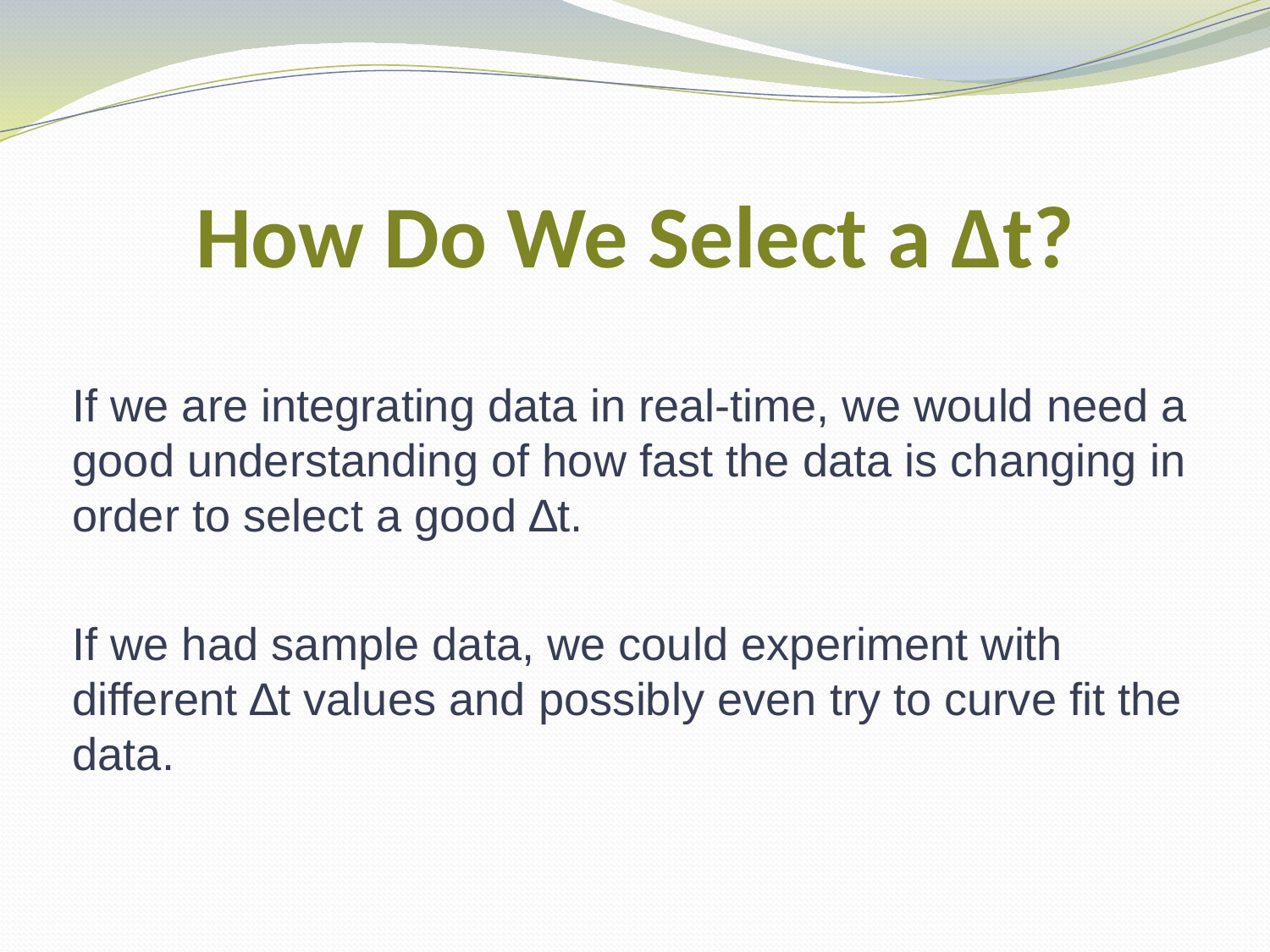

# How Do We Select a Δt?
If we are integrating data in real-time, we would need a good understanding of how fast the data is changing in order to select a good ∆t.

If we had sample data, we could experiment with different ∆t values and possibly even try to curve fit the data.